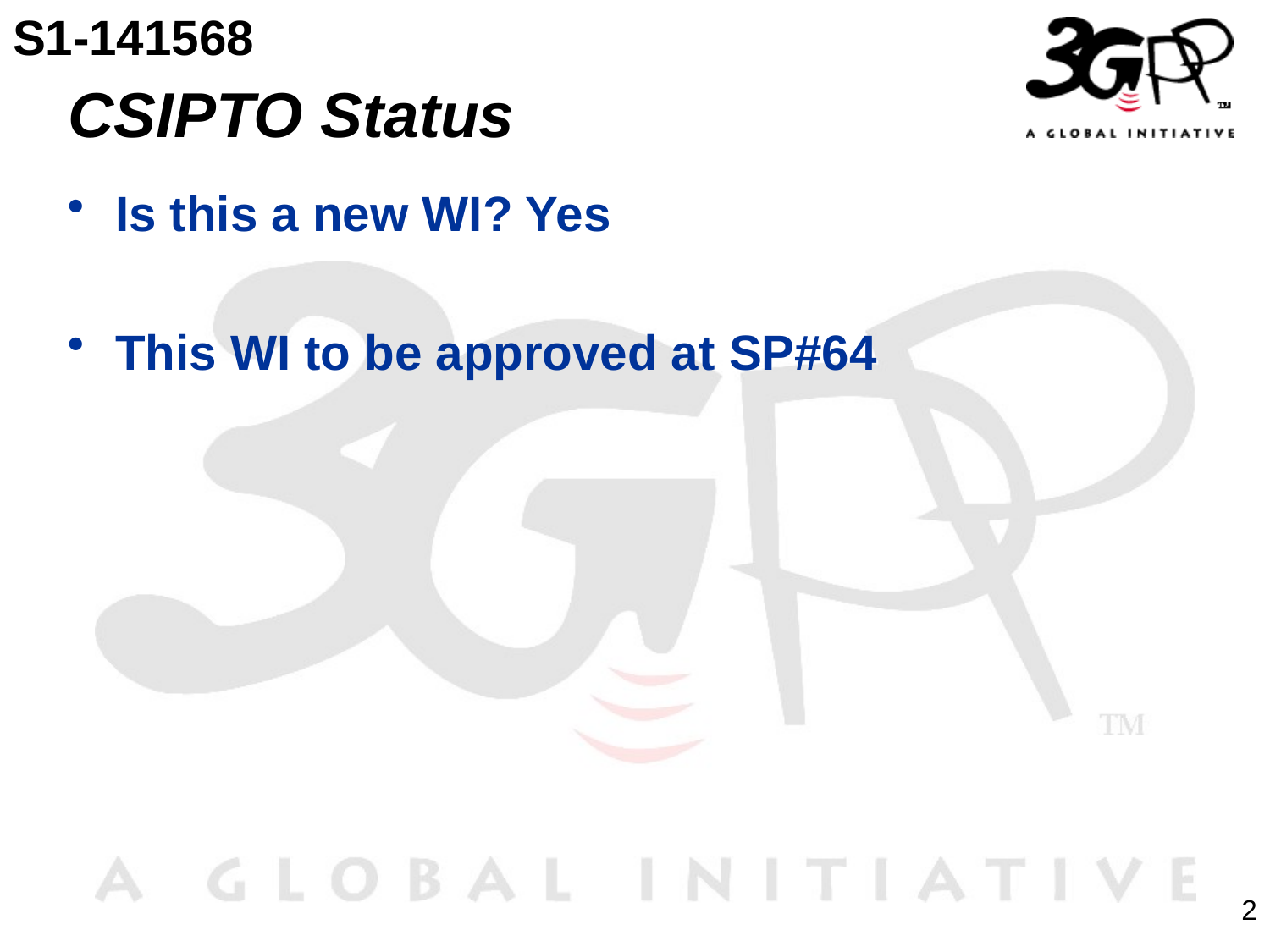

S1-141568
# CSIPTO Status
Is this a new WI? Yes

This WI to be approved at SP#64

2